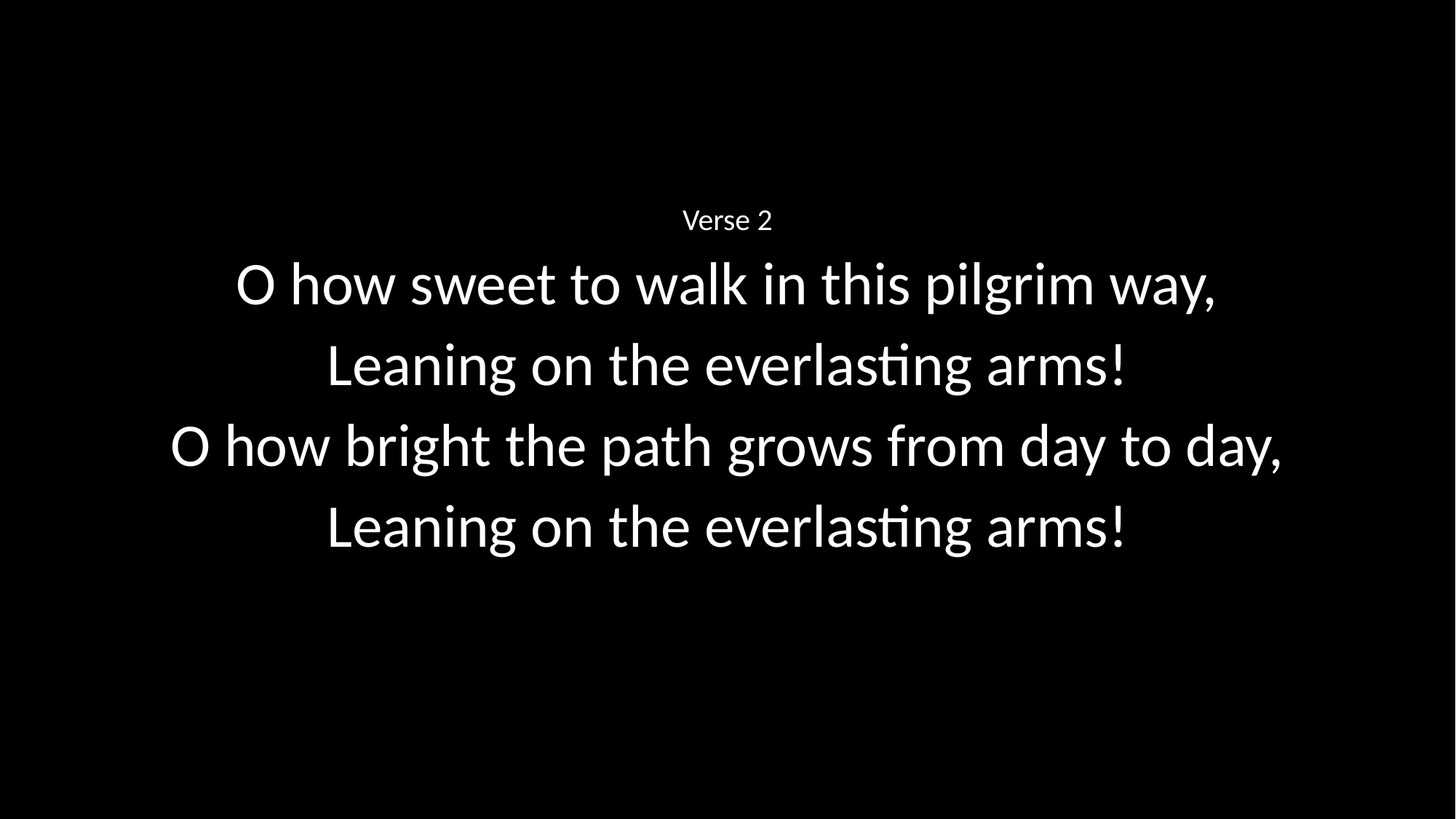

Verse 2
O how sweet to walk in this pilgrim way,
Leaning on the everlasting arms!
O how bright the path grows from day to day,
Leaning on the everlasting arms!